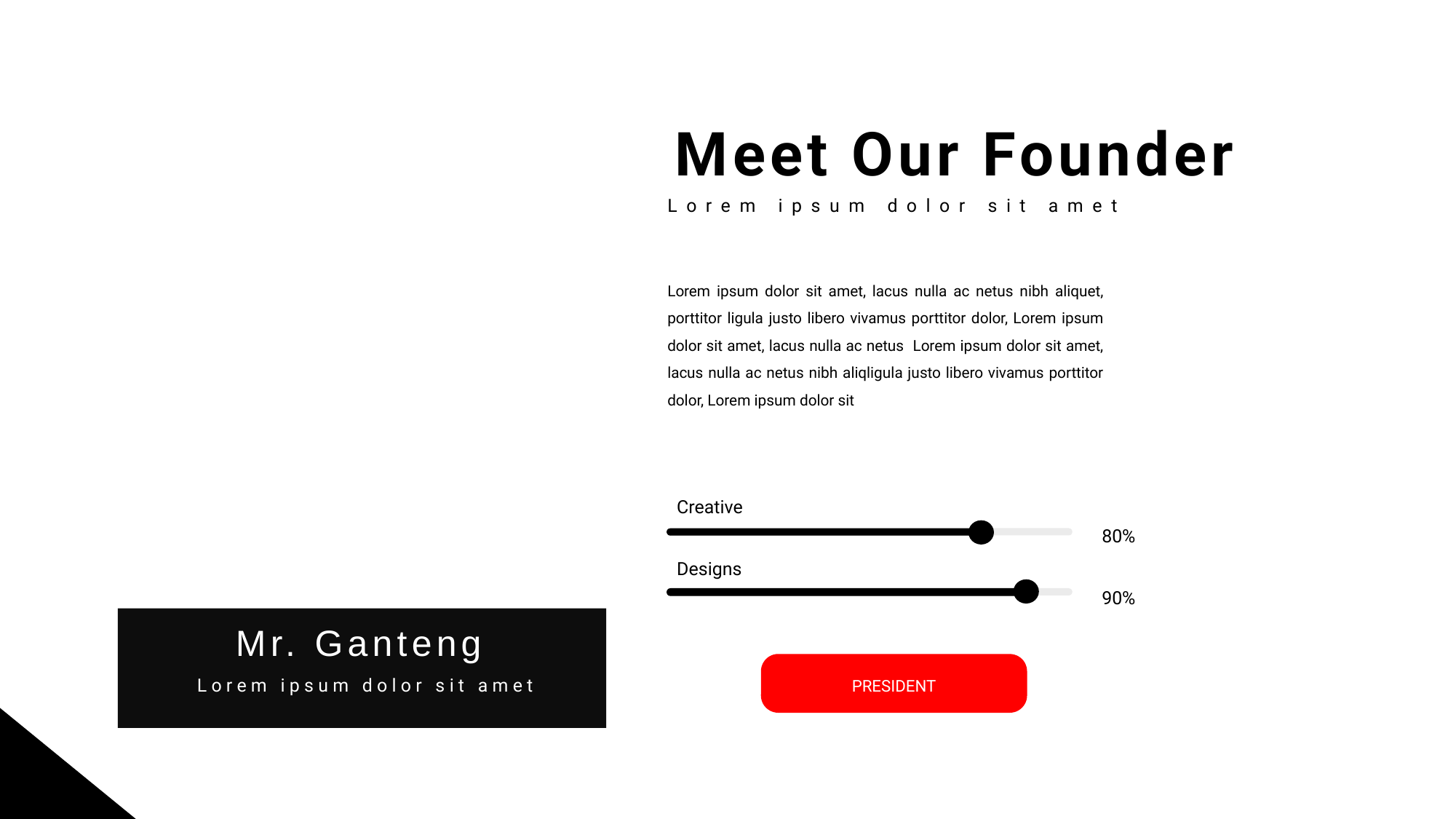

Meet Our Founder
Lorem ipsum dolor sit amet
Lorem ipsum dolor sit amet, lacus nulla ac netus nibh aliquet, porttitor ligula justo libero vivamus porttitor dolor, Lorem ipsum dolor sit amet, lacus nulla ac netus  Lorem ipsum dolor sit amet, lacus nulla ac netus nibh aliqligula justo libero vivamus porttitor dolor, Lorem ipsum dolor sit

Creative
80%

Designs

90%

Mr. Ganteng

Lorem ipsum dolor sit amet
PRESIDENT